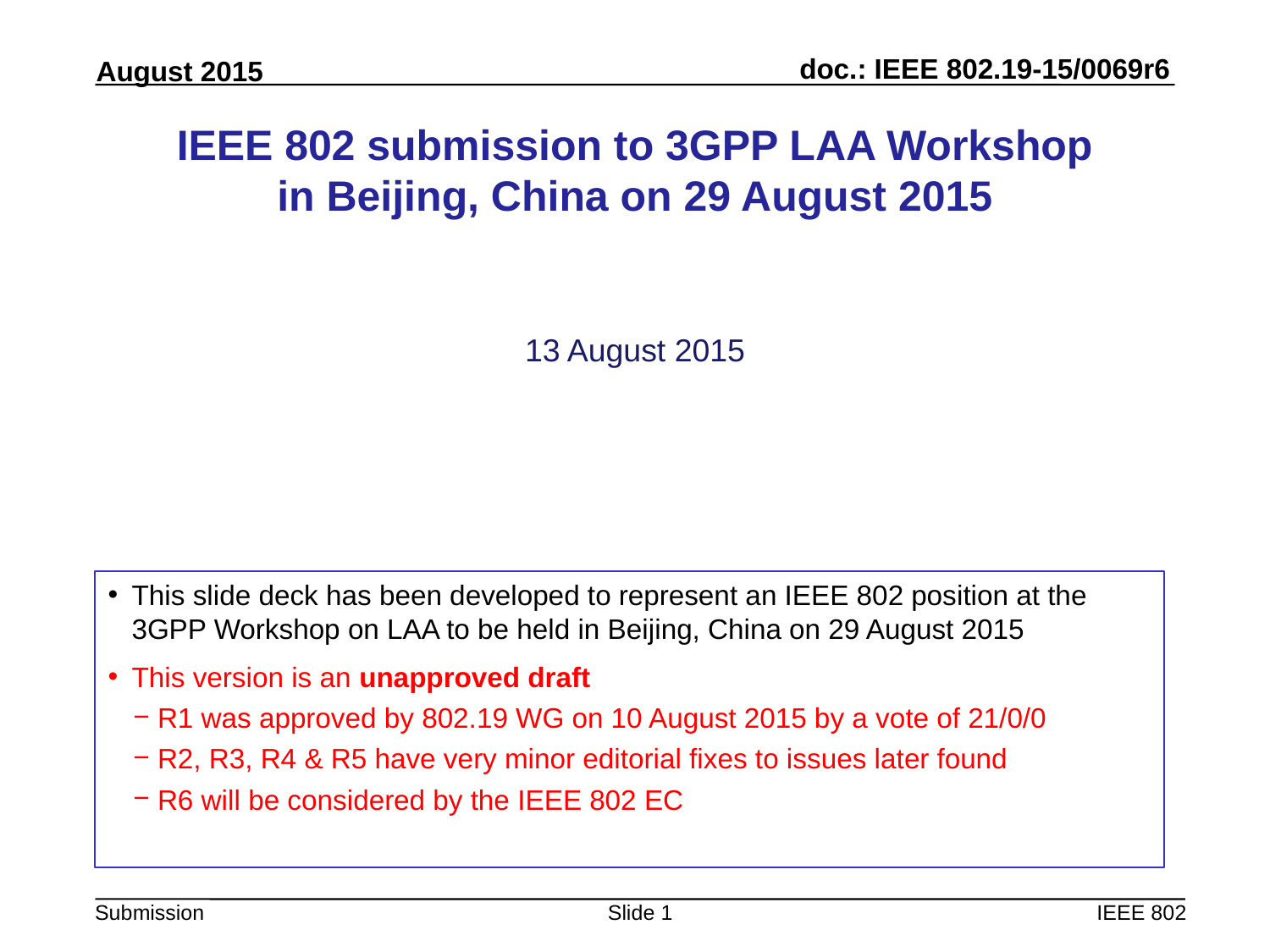

# IEEE 802 submission to 3GPP LAA Workshop in Beijing, China on 29 August 2015
13 August 2015
This slide deck has been developed to represent an IEEE 802 position at the 3GPP Workshop on LAA to be held in Beijing, China on 29 August 2015
This version is an unapproved draft
R1 was approved by 802.19 WG on 10 August 2015 by a vote of 21/0/0
R2, R3, R4 & R5 have very minor editorial fixes to issues later found
R6 will be considered by the IEEE 802 EC
Slide 1
IEEE 802